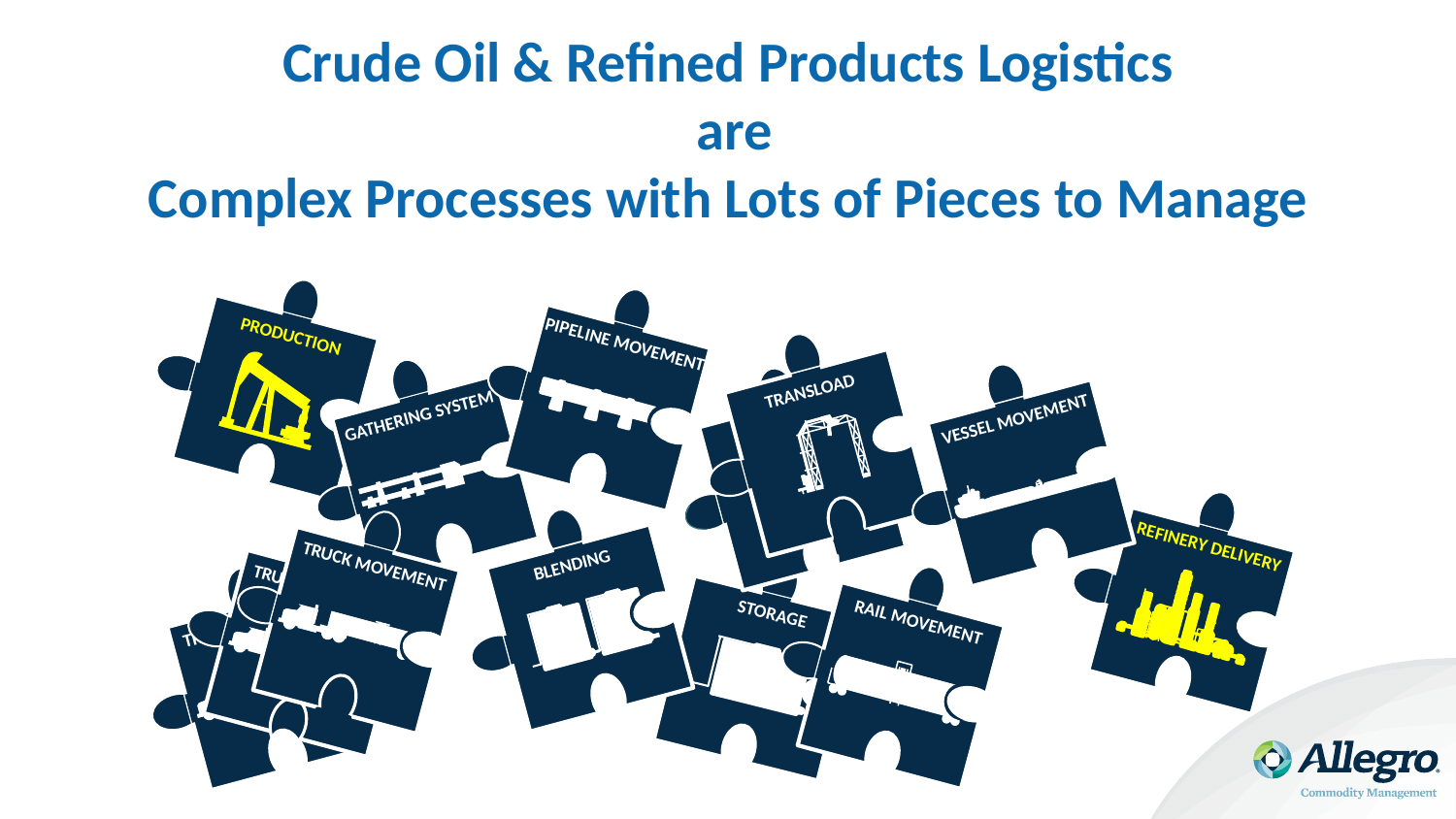

Crude Oil & Refined Products Logistics
 are
Complex Processes with Lots of Pieces to Manage

PRODUCTION

PIPELINE MOVEMENT

TRANSLOAD

GATHERING SYSTEM

VESSEL MOVEMENT

TRANSLOAD

REFINERY DELIVERY

TRUCK MOVEMENT

BLENDING

TRUCK MOVEMENT

STORAGE

RAIL MOVEMENT

TRUCK MOVEMENT